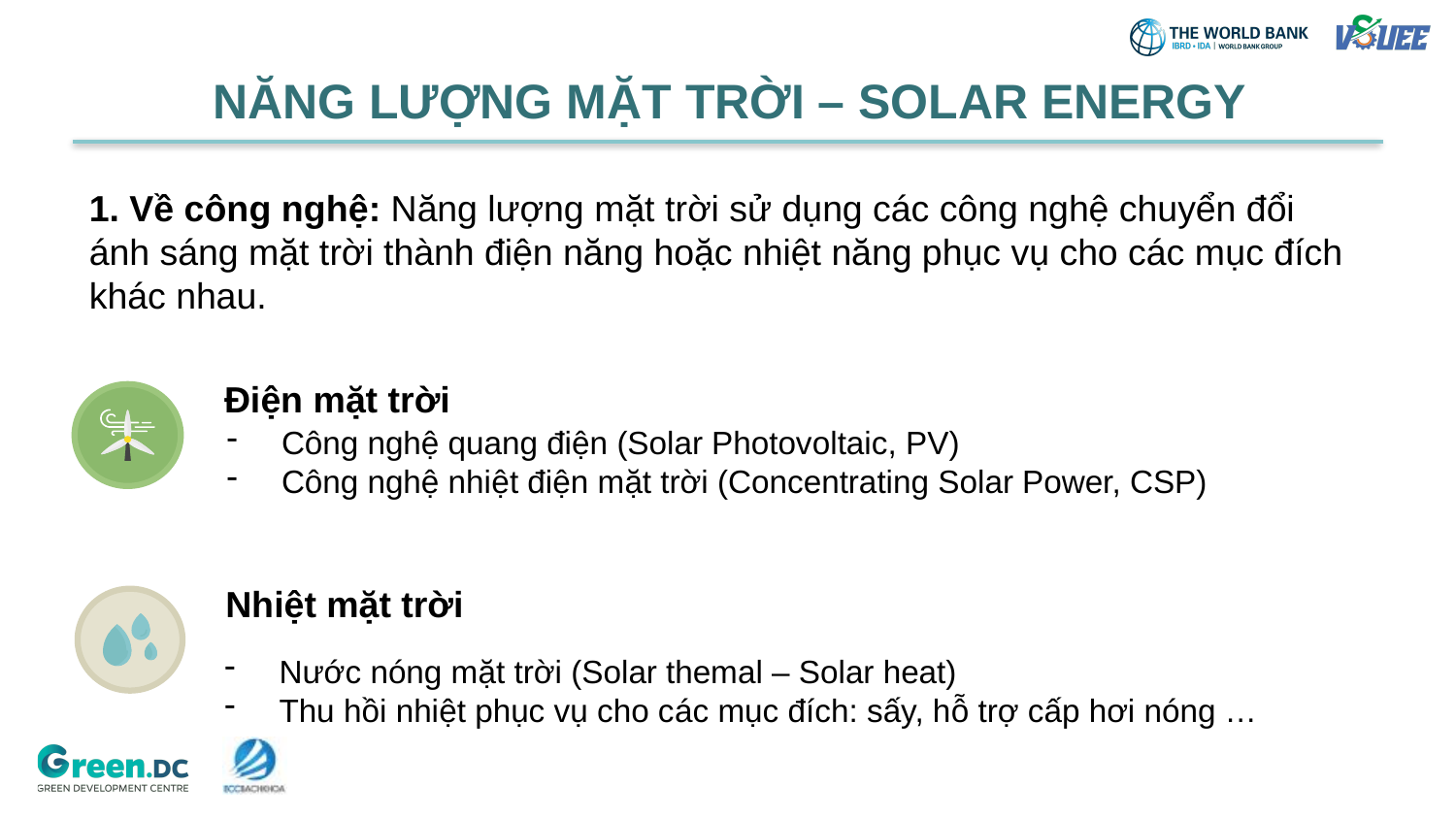

# NĂNG LƯỢNG MẶT TRỜI – SOLAR ENERGY
1. Về công nghệ: Năng lượng mặt trời sử dụng các công nghệ chuyển đổi ánh sáng mặt trời thành điện năng hoặc nhiệt năng phục vụ cho các mục đích khác nhau.

Điện mặt trời

Công nghệ quang điện (Solar Photovoltaic, PV)
Công nghệ nhiệt điện mặt trời (Concentrating Solar Power, CSP)
Nhiệt mặt trời

Nước nóng mặt trời (Solar themal – Solar heat)
Thu hồi nhiệt phục vụ cho các mục đích: sấy, hỗ trợ cấp hơi nóng …